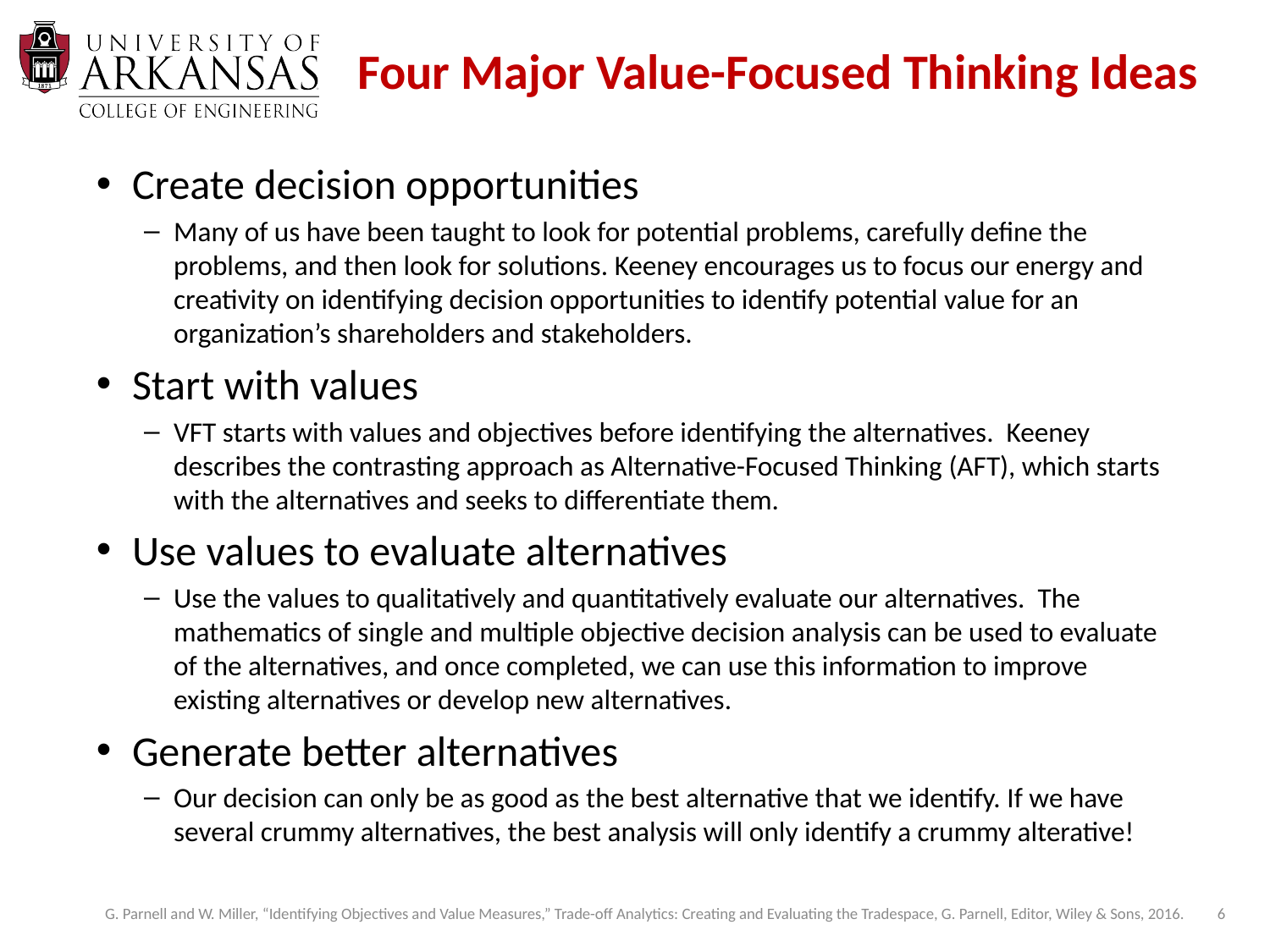

# Four Major Value-Focused Thinking Ideas
Create decision opportunities
Many of us have been taught to look for potential problems, carefully define the problems, and then look for solutions. Keeney encourages us to focus our energy and creativity on identifying decision opportunities to identify potential value for an organization’s shareholders and stakeholders.
Start with values
VFT starts with values and objectives before identifying the alternatives.  Keeney describes the contrasting approach as Alternative-Focused Thinking (AFT), which starts with the alternatives and seeks to differentiate them.
Use values to evaluate alternatives
Use the values to qualitatively and quantitatively evaluate our alternatives.  The mathematics of single and multiple objective decision analysis can be used to evaluate of the alternatives, and once completed, we can use this information to improve existing alternatives or develop new alternatives.
Generate better alternatives
Our decision can only be as good as the best alternative that we identify. If we have several crummy alternatives, the best analysis will only identify a crummy alterative!
6
G. Parnell and W. Miller, “Identifying Objectives and Value Measures,” Trade-off Analytics: Creating and Evaluating the Tradespace, G. Parnell, Editor, Wiley & Sons, 2016.